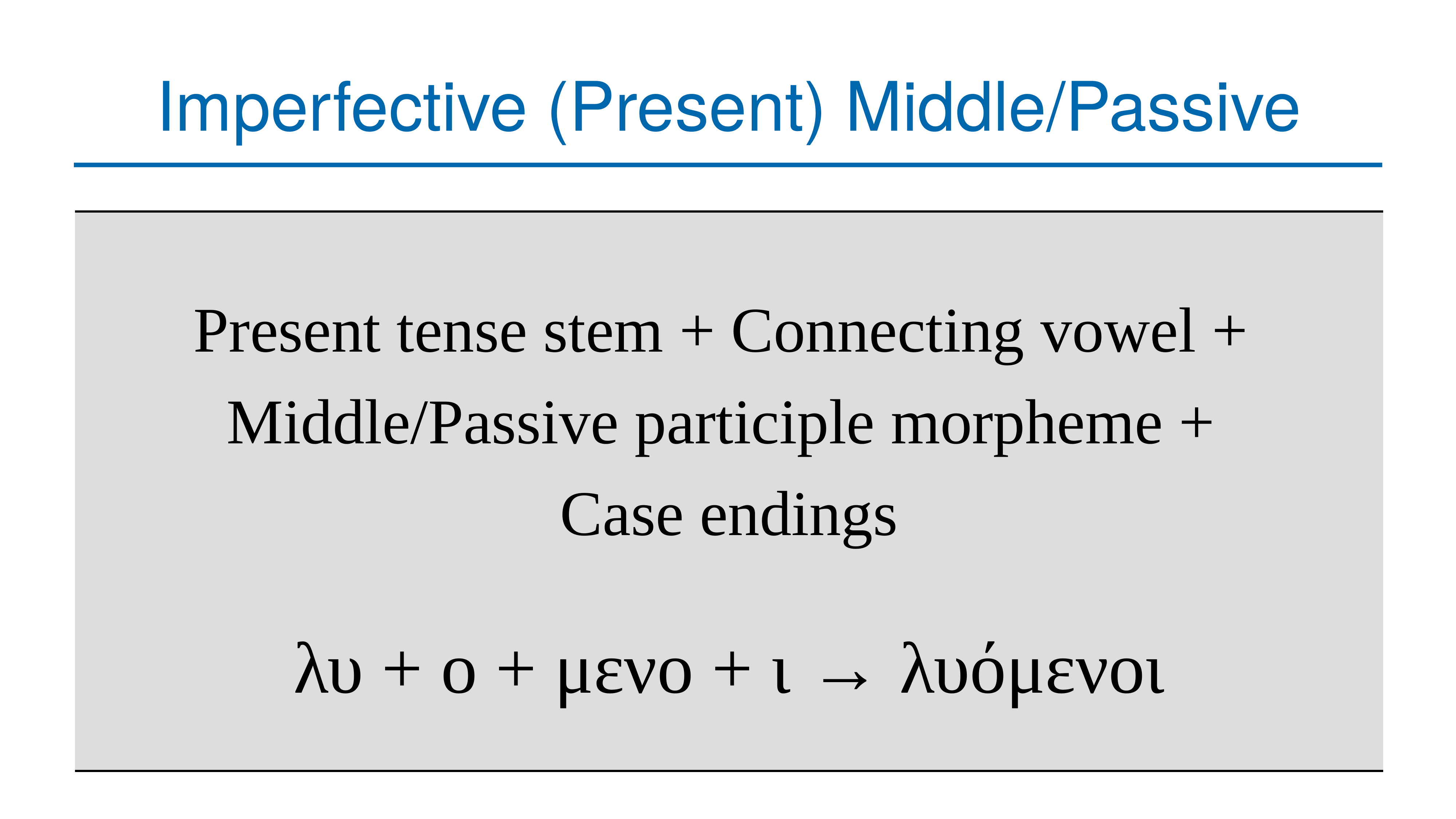

# Imperfective (Present) Middle/Passive
| Present tense stem + Connecting vowel + Middle/Passive participle morpheme + Case endings λυ + ο + μενο + ι → λυόμενοι |
| --- |